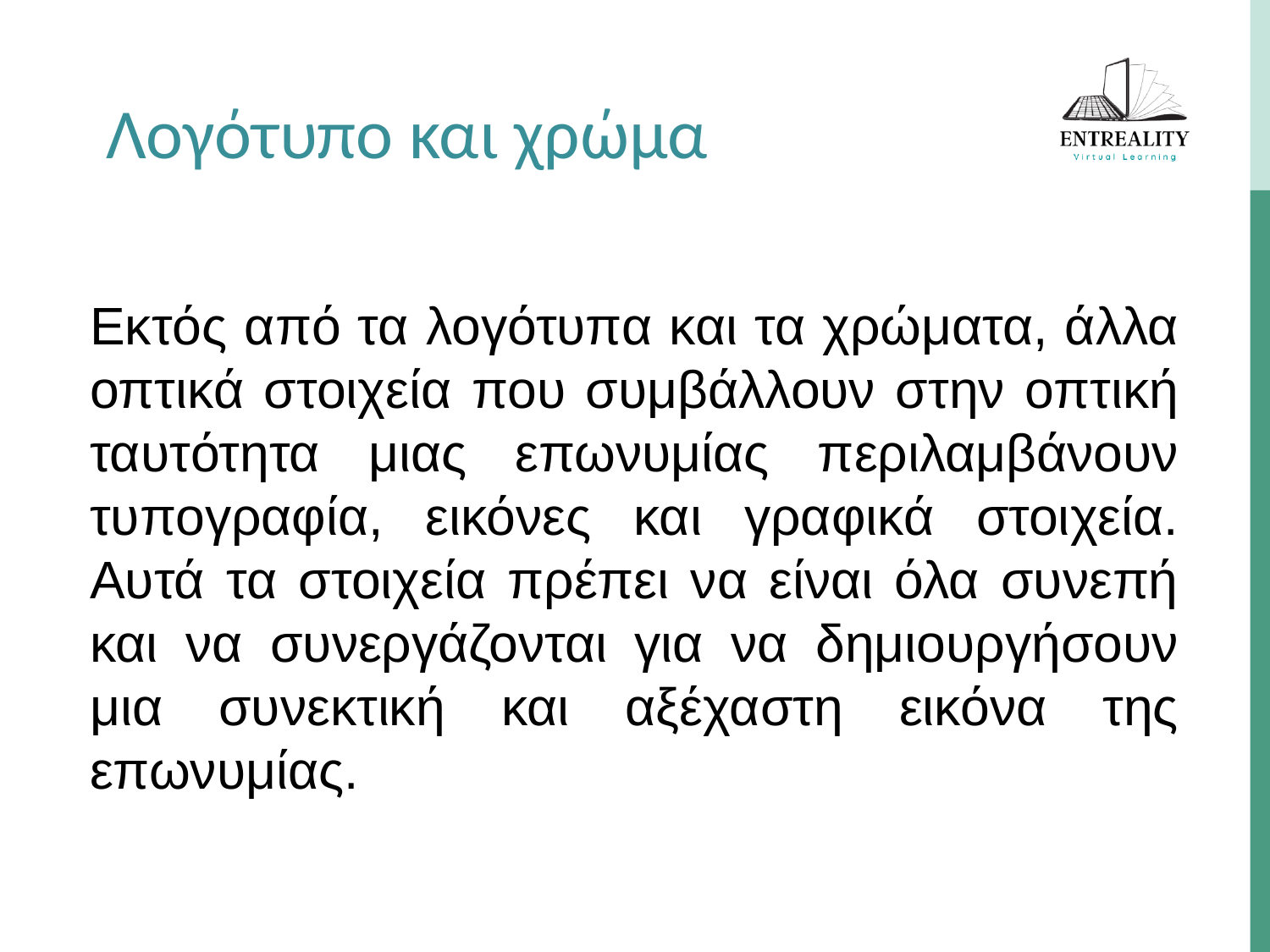

Λογότυπο και χρώμα

Εκτός από τα λογότυπα και τα χρώματα, άλλα οπτικά στοιχεία που συμβάλλουν στην οπτική ταυτότητα μιας επωνυμίας περιλαμβάνουν τυπογραφία, εικόνες και γραφικά στοιχεία. Αυτά τα στοιχεία πρέπει να είναι όλα συνεπή και να συνεργάζονται για να δημιουργήσουν μια συνεκτική και αξέχαστη εικόνα της επωνυμίας.